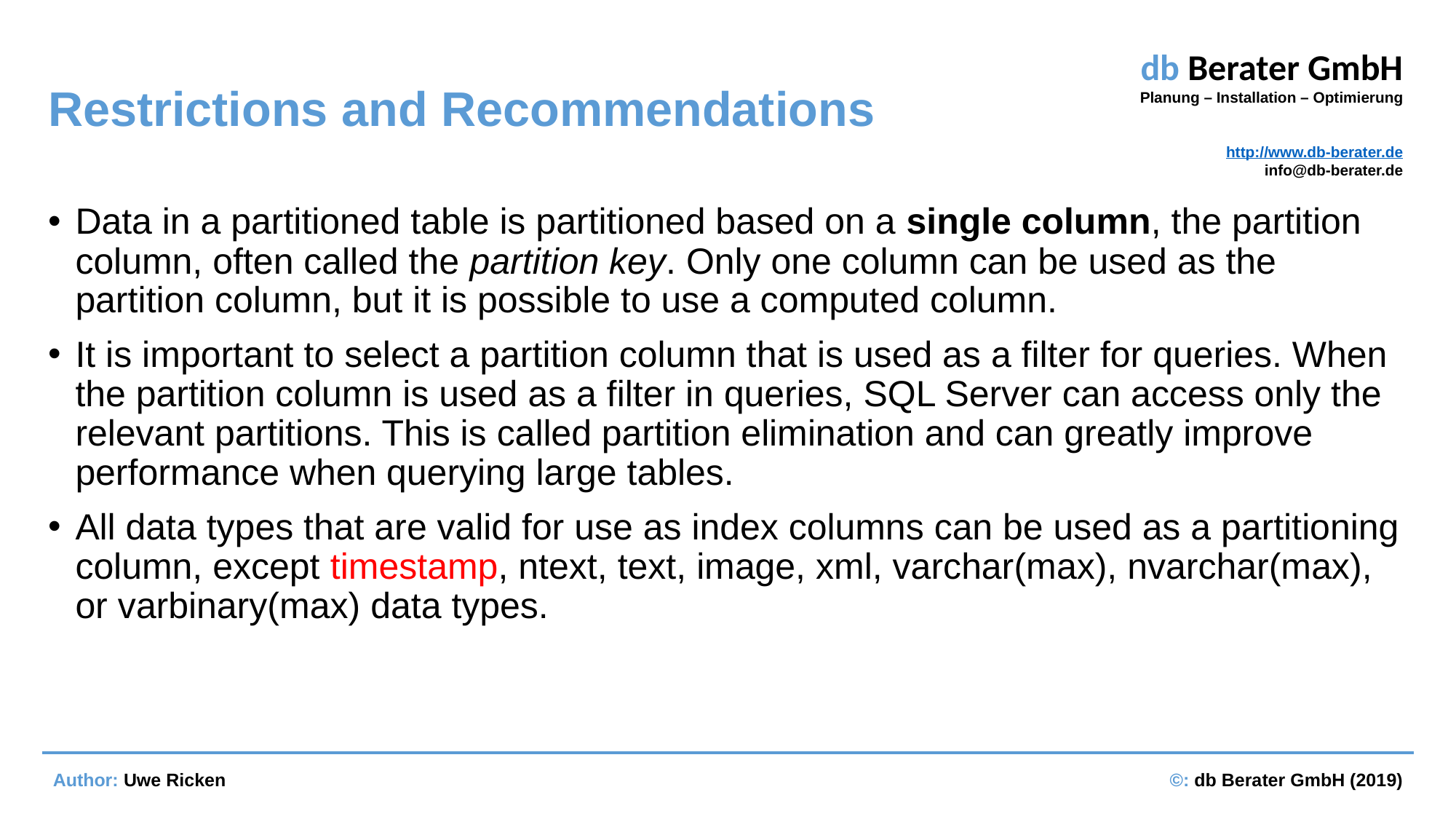

# Restrictions and Recommendations
Data in a partitioned table is partitioned based on a single column, the partition column, often called the partition key. Only one column can be used as the partition column, but it is possible to use a computed column.
It is important to select a partition column that is used as a filter for queries. When the partition column is used as a filter in queries, SQL Server can access only the relevant partitions. This is called partition elimination and can greatly improve performance when querying large tables.
All data types that are valid for use as index columns can be used as a partitioning column, except timestamp, ntext, text, image, xml, varchar(max), nvarchar(max), or varbinary(max) data types.